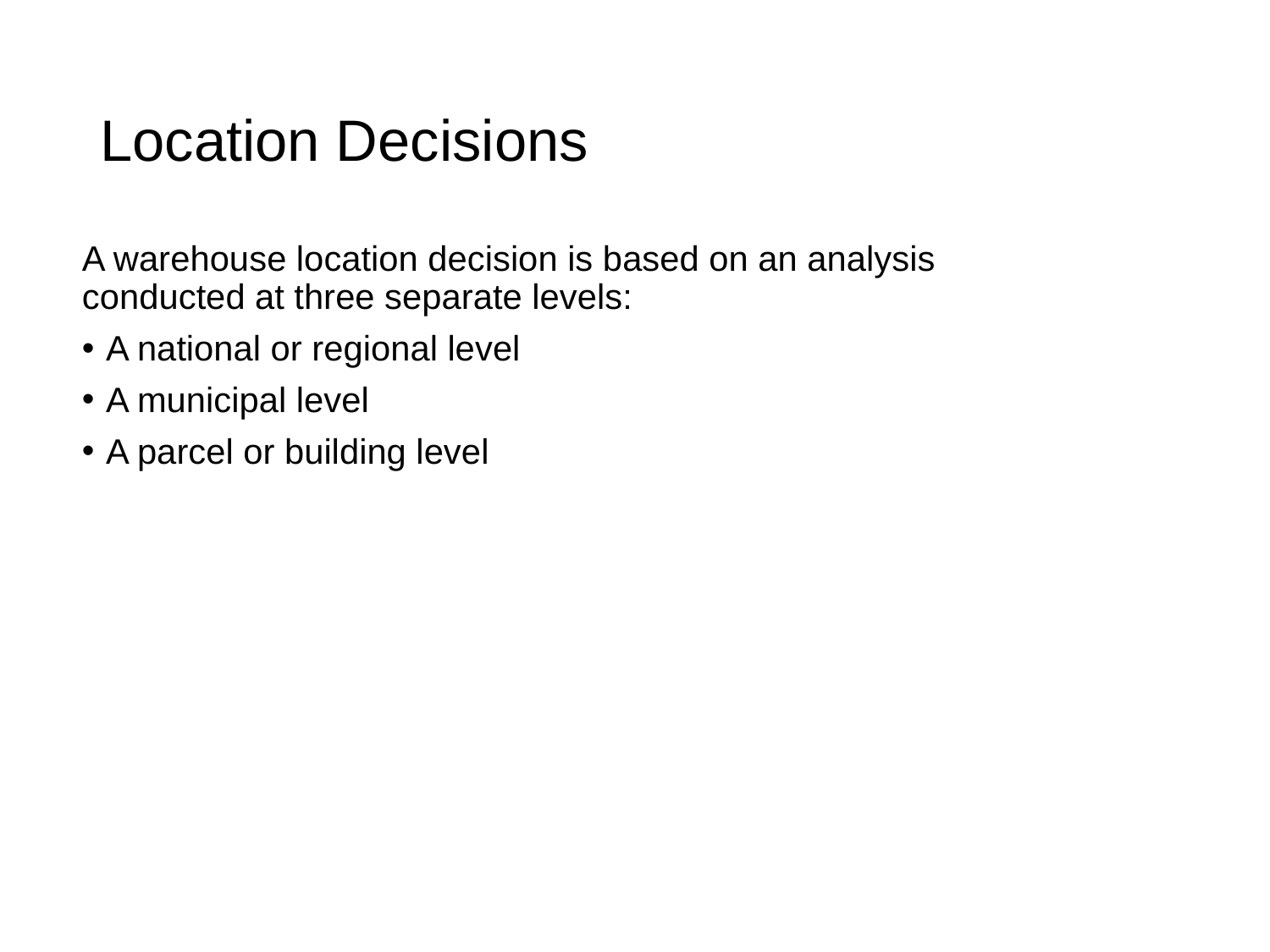

# Location Decisions
A warehouse location decision is based on an analysis conducted at three separate levels:
A national or regional level
A municipal level
A parcel or building level